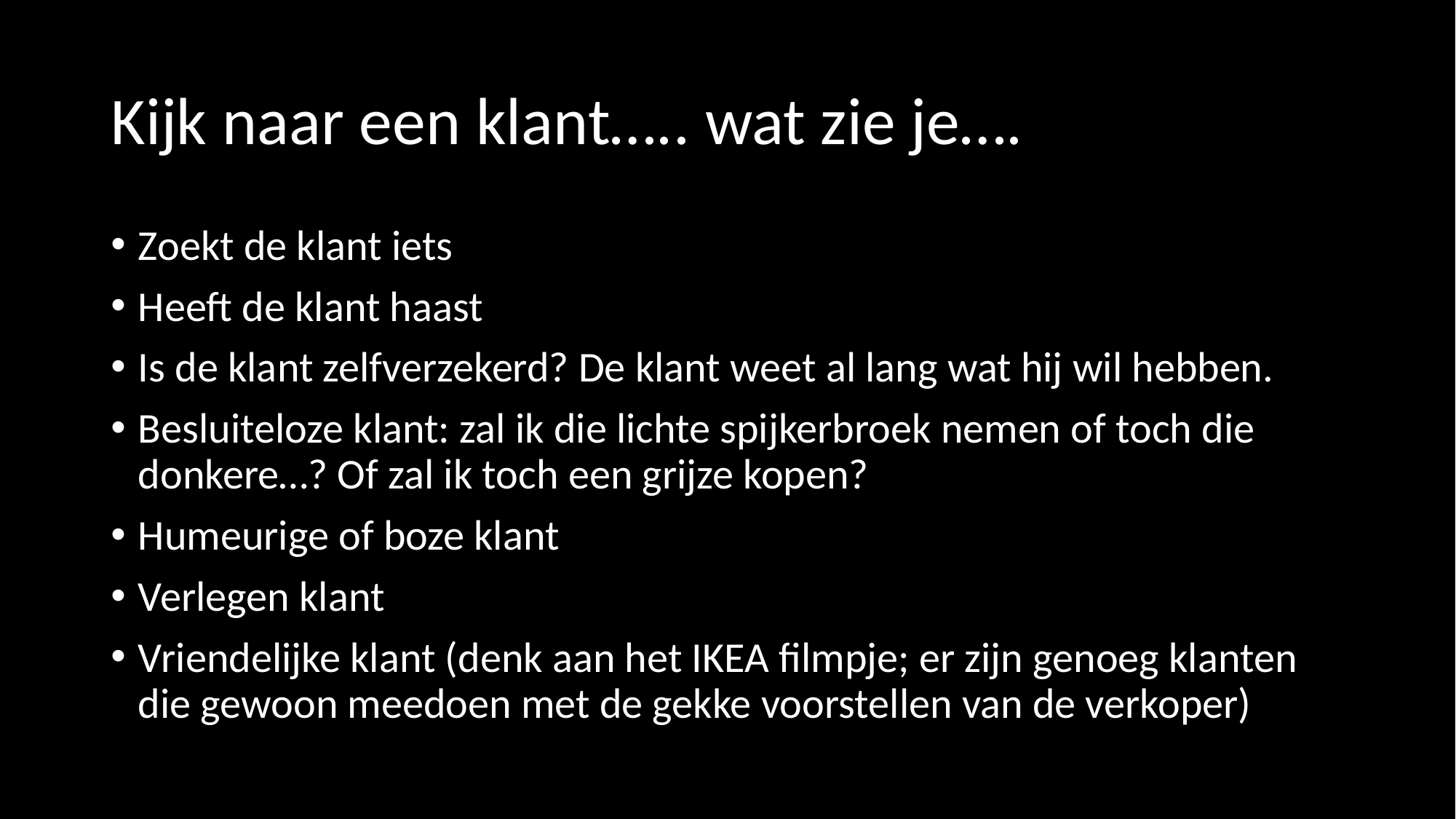

# Kijk naar een klant….. wat zie je….
Zoekt de klant iets
Heeft de klant haast
Is de klant zelfverzekerd? De klant weet al lang wat hij wil hebben.
Besluiteloze klant: zal ik die lichte spijkerbroek nemen of toch die donkere…? Of zal ik toch een grijze kopen?
Humeurige of boze klant
Verlegen klant
Vriendelijke klant (denk aan het IKEA filmpje; er zijn genoeg klanten die gewoon meedoen met de gekke voorstellen van de verkoper)